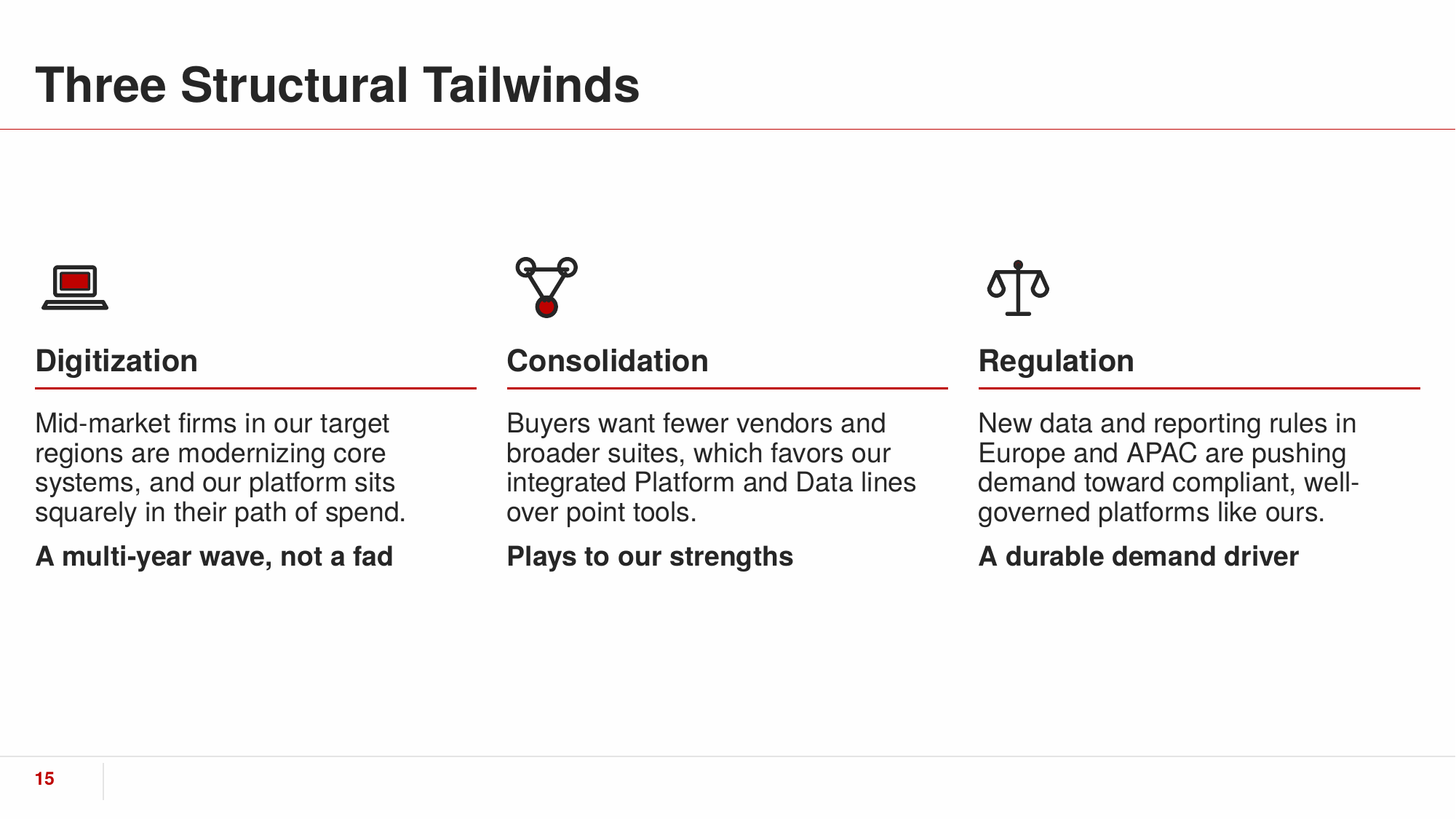

# Three Structural Tailwinds

Digitization
Consolidation
Regulation
Mid-market firms in our target regions are modernizing core systems, and our platform sits squarely in their path of spend.
A multi-year wave, not a fad
Buyers want fewer vendors and broader suites, which favors our integrated Platform and Data lines over point tools.
Plays to our strengths
New data and reporting rules in Europe and APAC are pushing demand toward compliant, well-governed platforms like ours.
A durable demand driver
15